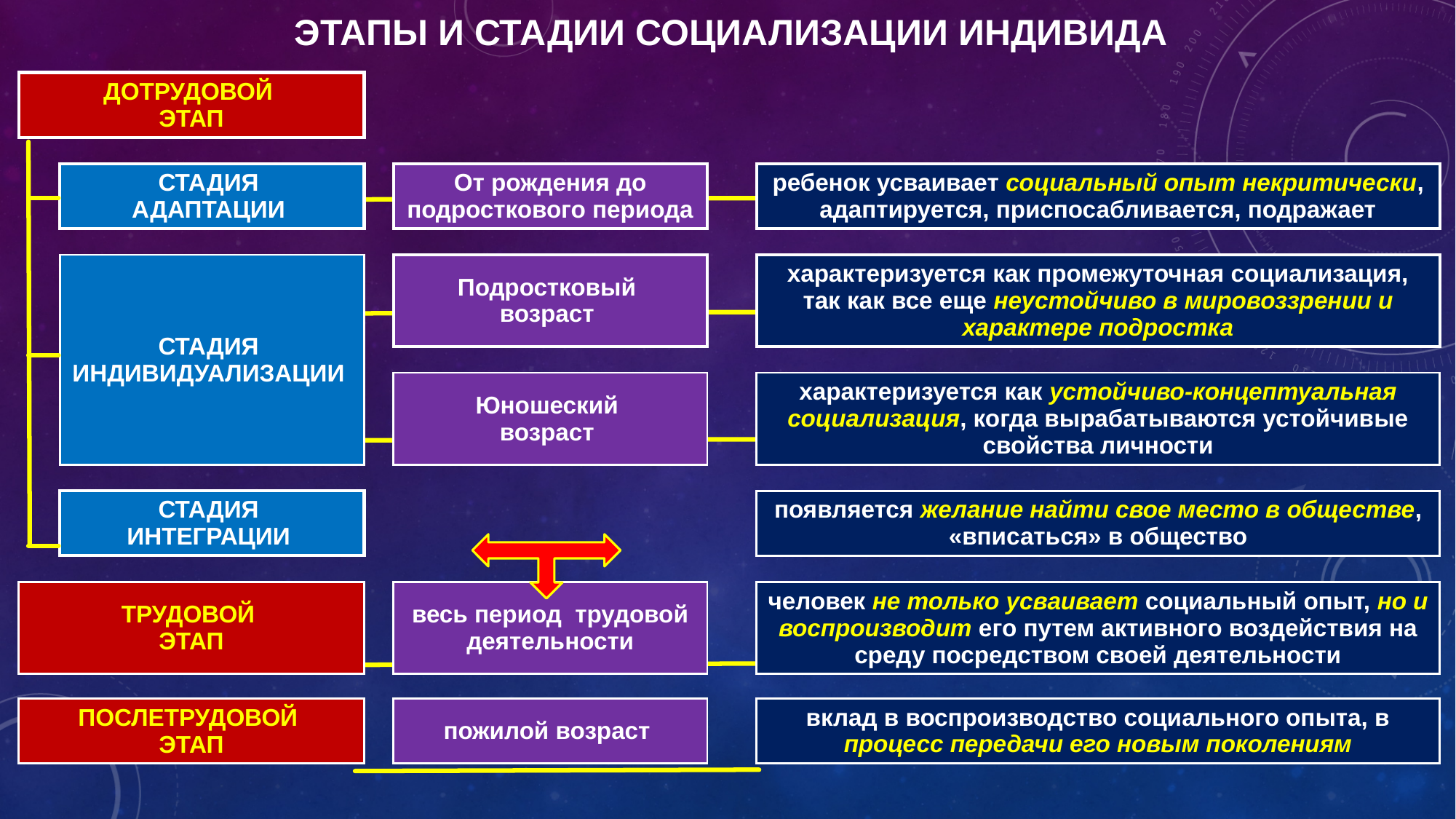

ЭТАПЫ И СТАДИИ СОЦИАЛИЗАЦИИ ИНДИВИДА
| ДОТРУДОВОЙ ЭТАП |  |  |  |  |  |
| --- | --- | --- | --- | --- | --- |
|  |  |  |  |  |  |
|  | СТАДИЯ АДАПТАЦИИ |  | От рождения до подросткового периода |  | ребенок усваивает социальный опыт некритически, адаптируется, приспосабливается, подражает |
|  |  |  |  |  |  |
|  | СТАДИЯ ИНДИВИДУАЛИЗАЦИИ |  | Подростковый возраст |  | характеризуется как промежуточная социализация, так как все еще неустойчиво в мировоззрении и характере подростка |
|  |  |  |  |  |  |
|  |  |  | Юношеский возраст |  | характеризуется как устойчиво-концептуальная социализация, когда вырабатываются устойчивые свойства личности |
|  |  |  |  |  |  |
|  | СТАДИЯ ИНТЕГРАЦИИ |  |  |  | появляется желание найти свое место в обществе, «вписаться» в общество |
|  |  |  |  |  |  |
| ТРУДОВОЙ ЭТАП |  |  | весь период трудовой деятельности |  | человек не только усваивает социальный опыт, но и воспроизводит его путем активного воздействия на среду посредством своей деятельности |
|  |  |  |  |  |  |
| ПОСЛЕТРУДОВОЙ ЭТАП |  |  | пожилой возраст |  | вклад в воспроизводство социального опыта, в процесс передачи его новым поколениям |